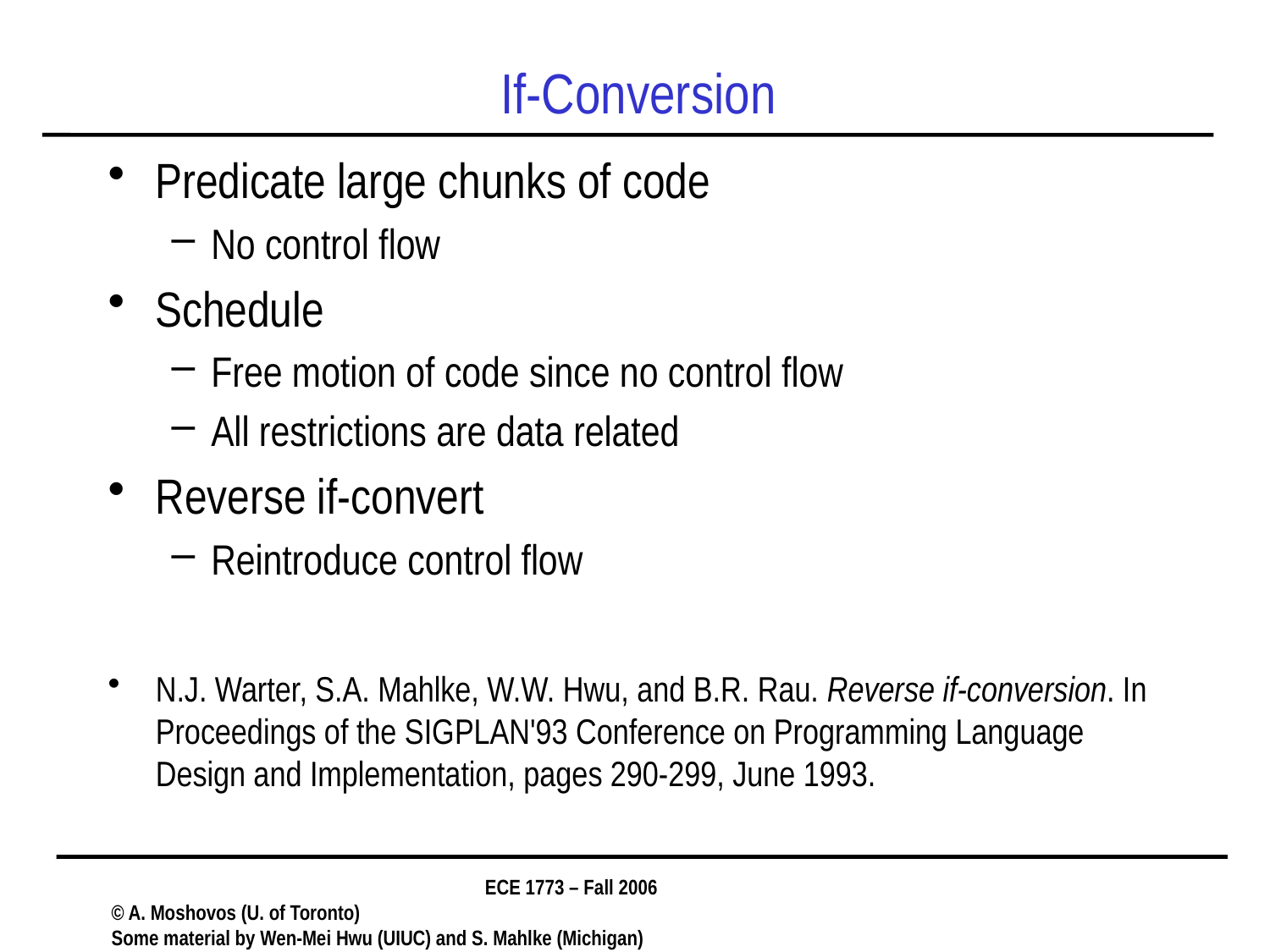

# If-Conversion
Predicate large chunks of code
No control flow
Schedule
Free motion of code since no control flow
All restrictions are data related
Reverse if-convert
Reintroduce control flow

N.J. Warter, S.A. Mahlke, W.W. Hwu, and B.R. Rau. Reverse if-conversion. In Proceedings of the SIGPLAN'93 Conference on Programming Language Design and Implementation, pages 290-299, June 1993.
ECE 1773 – Fall 2006
© A. Moshovos (U. of Toronto)
Some material by Wen-Mei Hwu (UIUC) and S. Mahlke (Michigan)